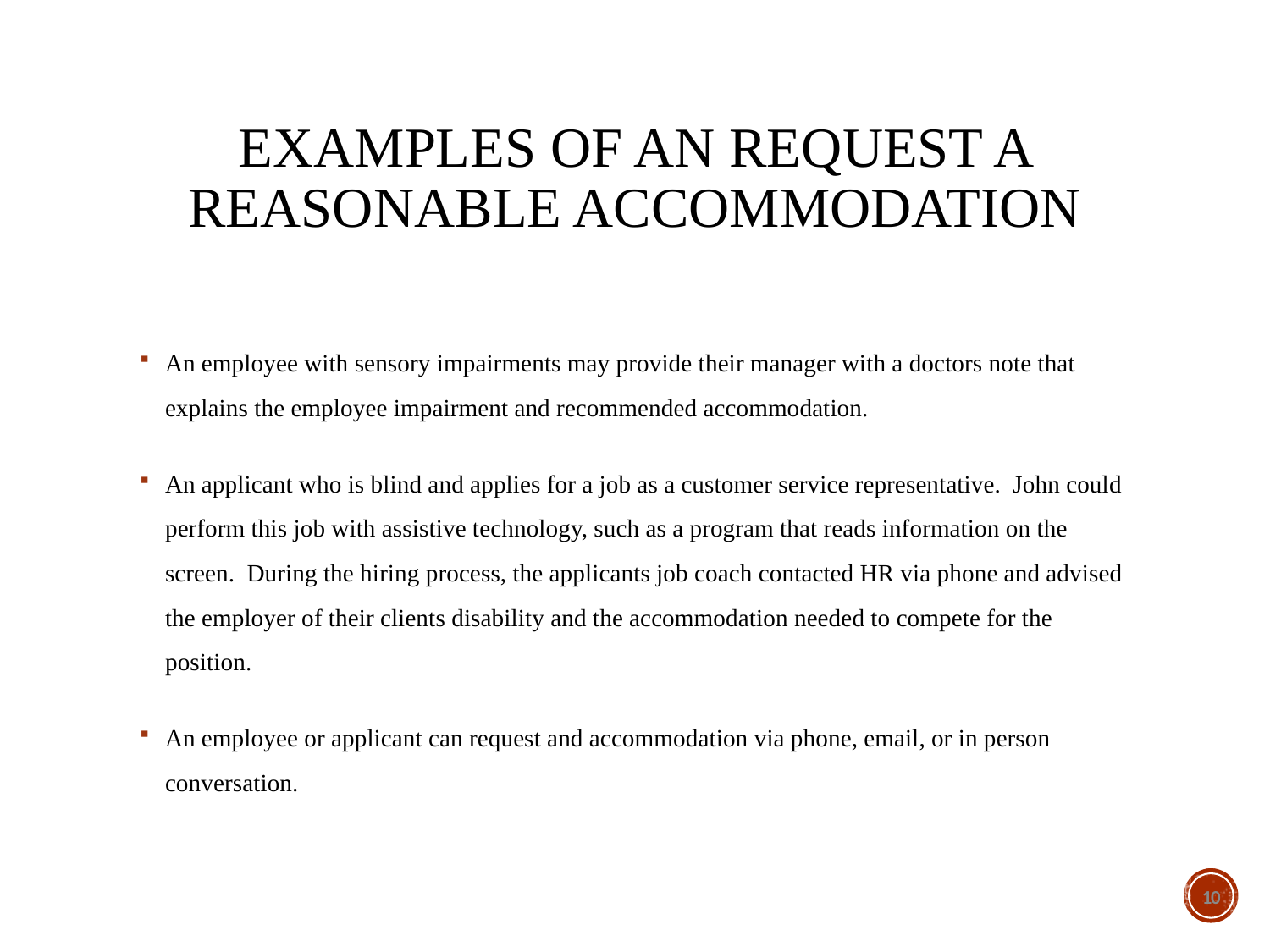

# EXAMPLES OF AN REQUEST A REASONABLE ACCOMMODATION

An employee with sensory impairments may provide their manager with a doctors note that explains the employee impairment and recommended accommodation.
An applicant who is blind and applies for a job as a customer service representative.  John could perform this job with assistive technology, such as a program that reads information on the screen.  During the hiring process, the applicants job coach contacted HR via phone and advised the employer of their clients disability and the accommodation needed to compete for the position.
An employee or applicant can request and accommodation via phone, email, or in person conversation.

10